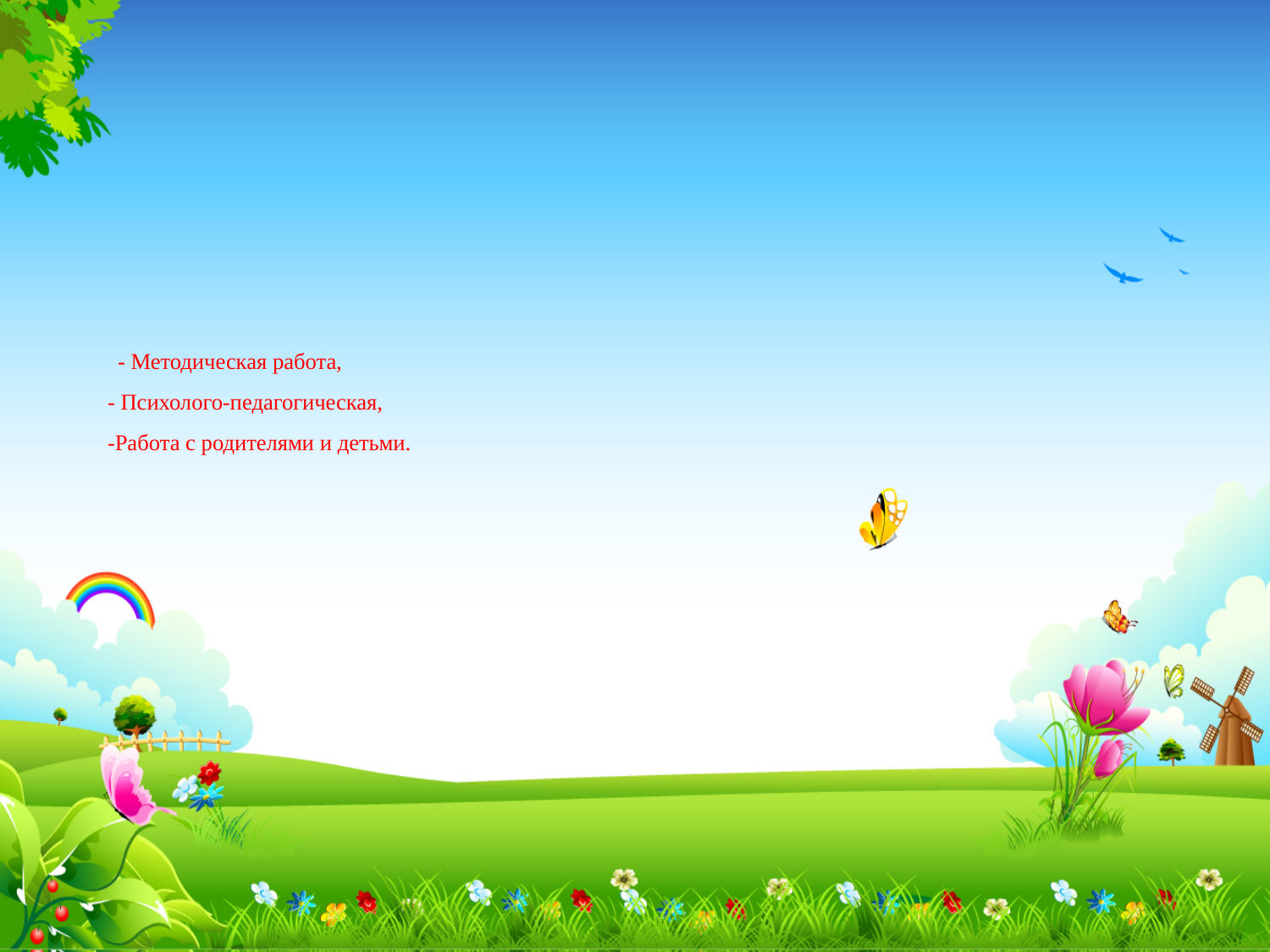

# - Методическая работа, - Психолого-педагогическая,  -Работа с родителями и детьми.